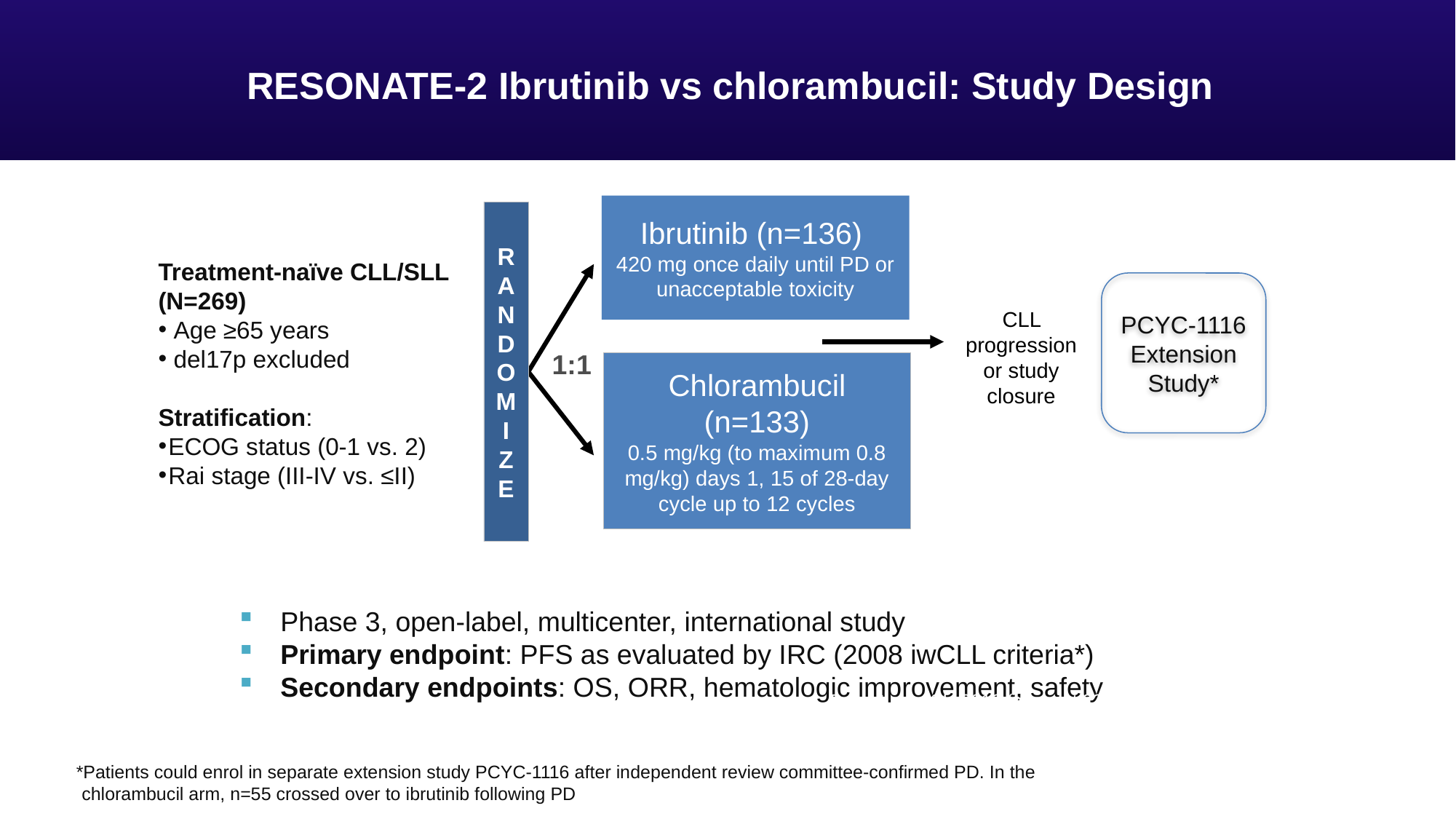

# RESONATE-2 Ibrutinib vs chlorambucil: Study Design
Ibrutinib (n=136)
420 mg once daily until PD or unacceptable toxicity
R
A
N
D
O
M
I
Z
E
Treatment-naïve CLL/SLL (N=269)
Age ≥65 years
del17p excluded

Stratification:
ECOG status (0-1 vs. 2)
Rai stage (III-IV vs. ≤II)
PCYC-1116 Extension Study*
CLL progression or study closure
1:1
Chlorambucil (n=133)
0.5 mg/kg (to maximum 0.8 mg/kg) days 1, 15 of 28-day cycle up to 12 cycles
Phase 3, open-label, multicenter, international study
Primary endpoint: PFS as evaluated by IRC (2008 iwCLL criteria*)
Secondary endpoints: OS, ORR, hematologic improvement, safety
Barr et al., ASH 2016 (abstract 234, oral presentation)
*Patients could enrol in separate extension study PCYC-1116 after independent review committee-confirmed PD. In the chlorambucil arm, n=55 crossed over to ibrutinib following PD